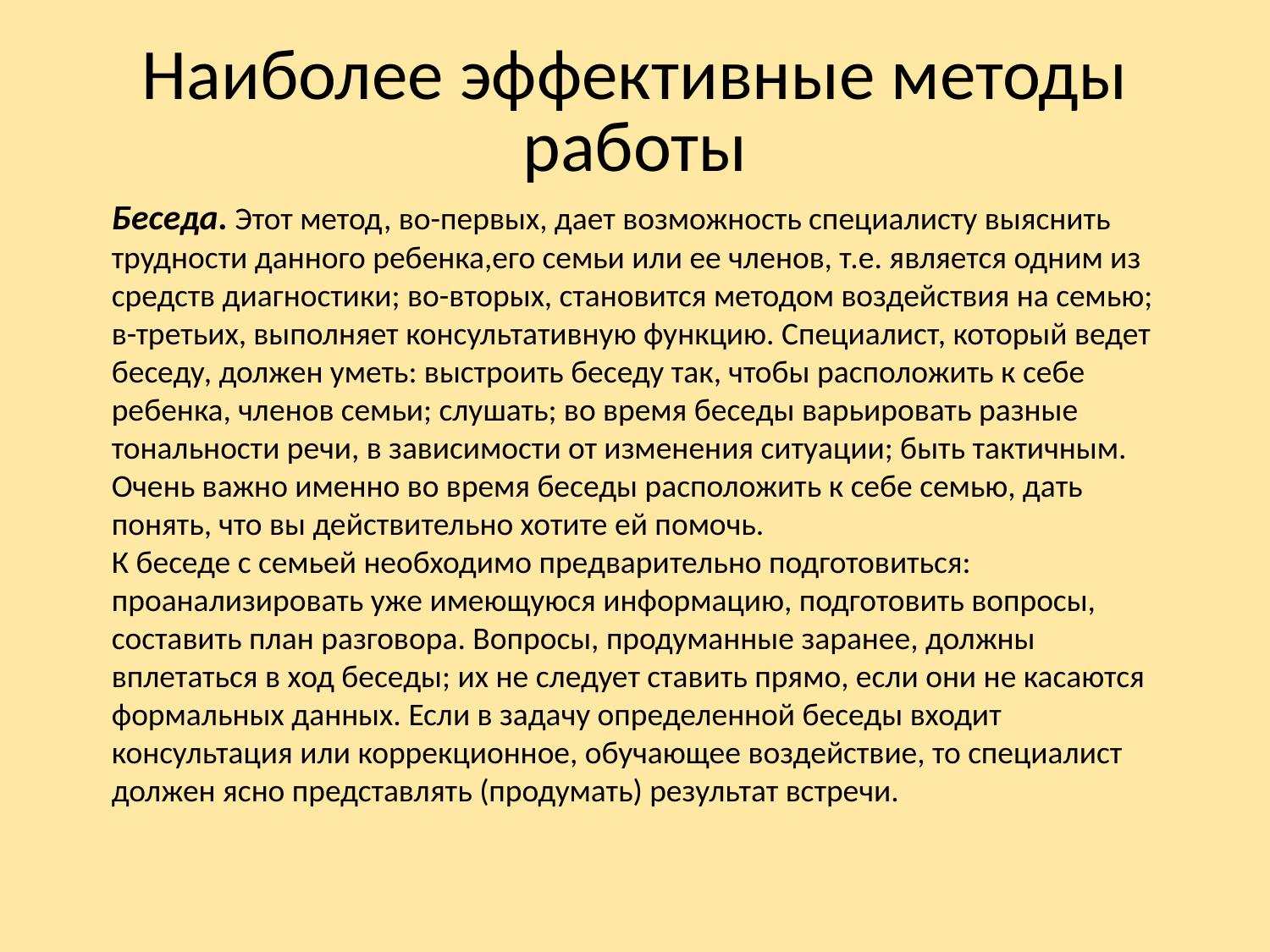

# Наиболее эффективные методы работы
Беседа. Этот метод, во-первых, дает возможность специалисту выяснить трудности данного ребенка,его семьи или ее членов, т.е. является одним из средств диагностики; во-вторых, становится методом воздействия на семью; в-третьих, выполняет консультативную функцию. Специалист, который ведет беседу, должен уметь: выстроить беседу так, чтобы расположить к себе ребенка, членов семьи; слушать; во время беседы варьировать разные тональности речи, в зависимости от изменения ситуации; быть тактичным. Очень важно именно во время беседы расположить к себе семью, дать понять, что вы действительно хотите ей помочь.
К беседе с семьей необходимо предварительно подготовиться: проанализировать уже имеющуюся информацию, подготовить вопросы, составить план разговора. Вопросы, продуманные заранее, должны вплетаться в ход беседы; их не следует ставить прямо, если они не касаются формальных данных. Если в задачу определенной беседы входит консультация или коррекционное, обучающее воздействие, то специалист должен ясно представлять (продумать) результат встречи.